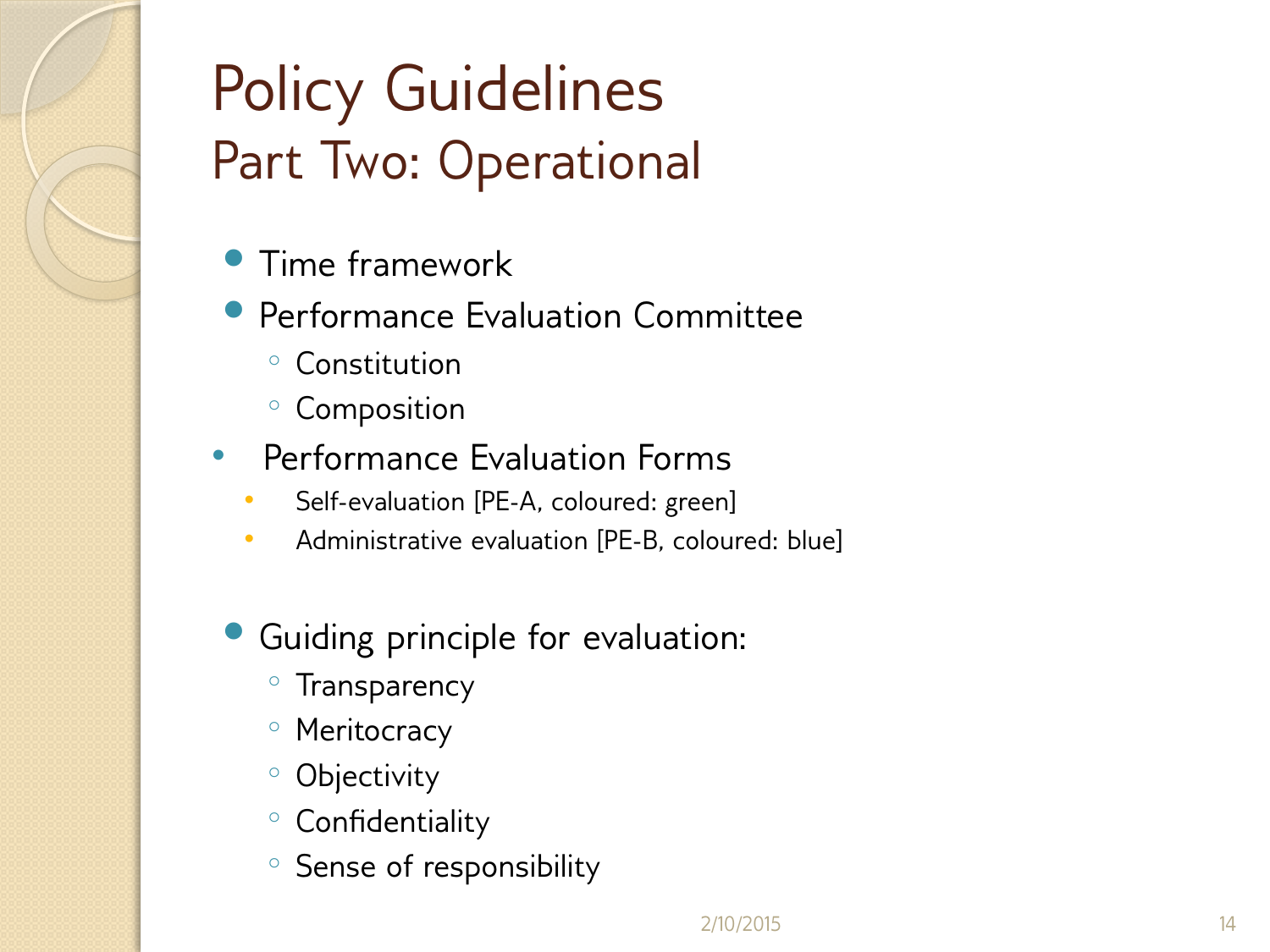

# Policy Guidelines Part Two: Operational
Time framework
Performance Evaluation Committee
Constitution
Composition
Performance Evaluation Forms
Self-evaluation [PE-A, coloured: green]
Administrative evaluation [PE-B, coloured: blue]

Guiding principle for evaluation:
Transparency
Meritocracy
Objectivity
Confidentiality
Sense of responsibility
2/10/2015
14